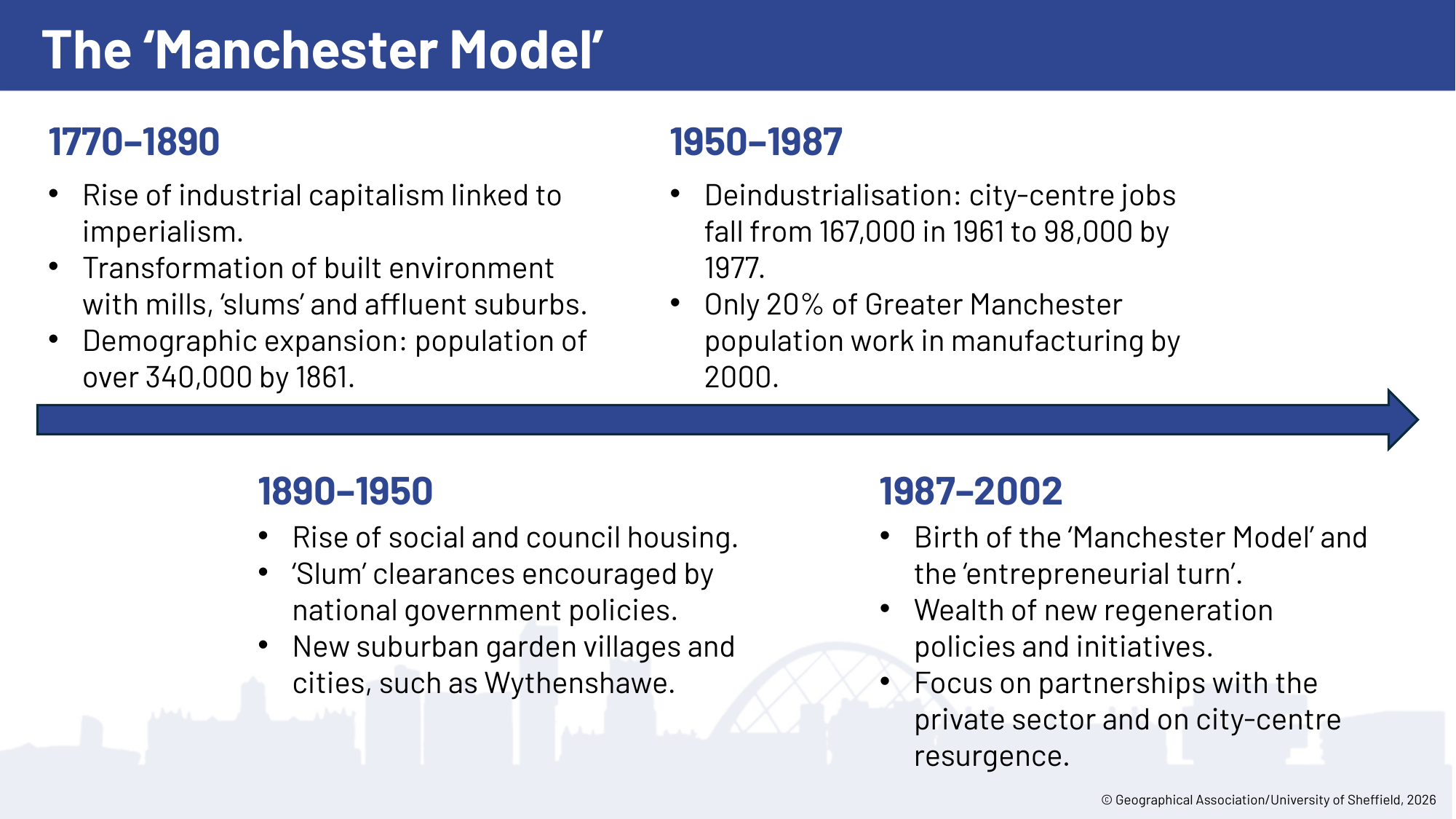

The ‘Manchester Model’
1950–1987
1770–1890
Rise of industrial capitalism linked to imperialism.
Transformation of built environment with mills, ‘slums’ and affluent suburbs.
Demographic expansion: population of over 340,000 by 1861.
Deindustrialisation: city-centre jobs fall from 167,000 in 1961 to 98,000 by 1977.
Only 20% of Greater Manchester population work in manufacturing by 2000.

1987–2002
1890–1950
Rise of social and council housing.
‘Slum’ clearances encouraged by national government policies.
New suburban garden villages and cities, such as Wythenshawe.
Birth of the ‘Manchester Model’ and the ‘entrepreneurial turn’.
Wealth of new regeneration policies and initiatives.
Focus on partnerships with the private sector and on city-centre resurgence.